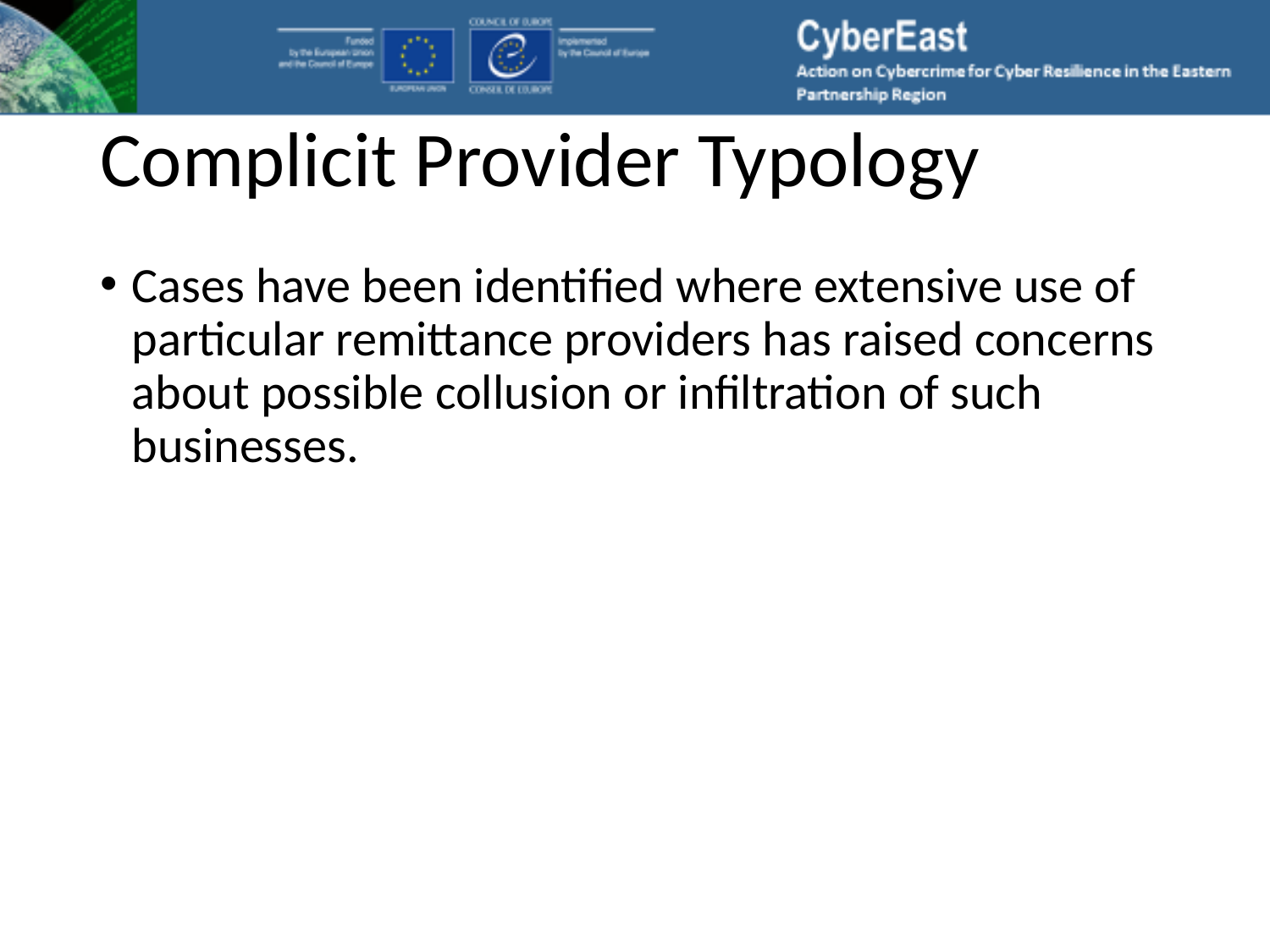

# Complicit Provider Typology
Cases have been identified where extensive use of particular remittance providers has raised concerns about possible collusion or infiltration of such businesses.